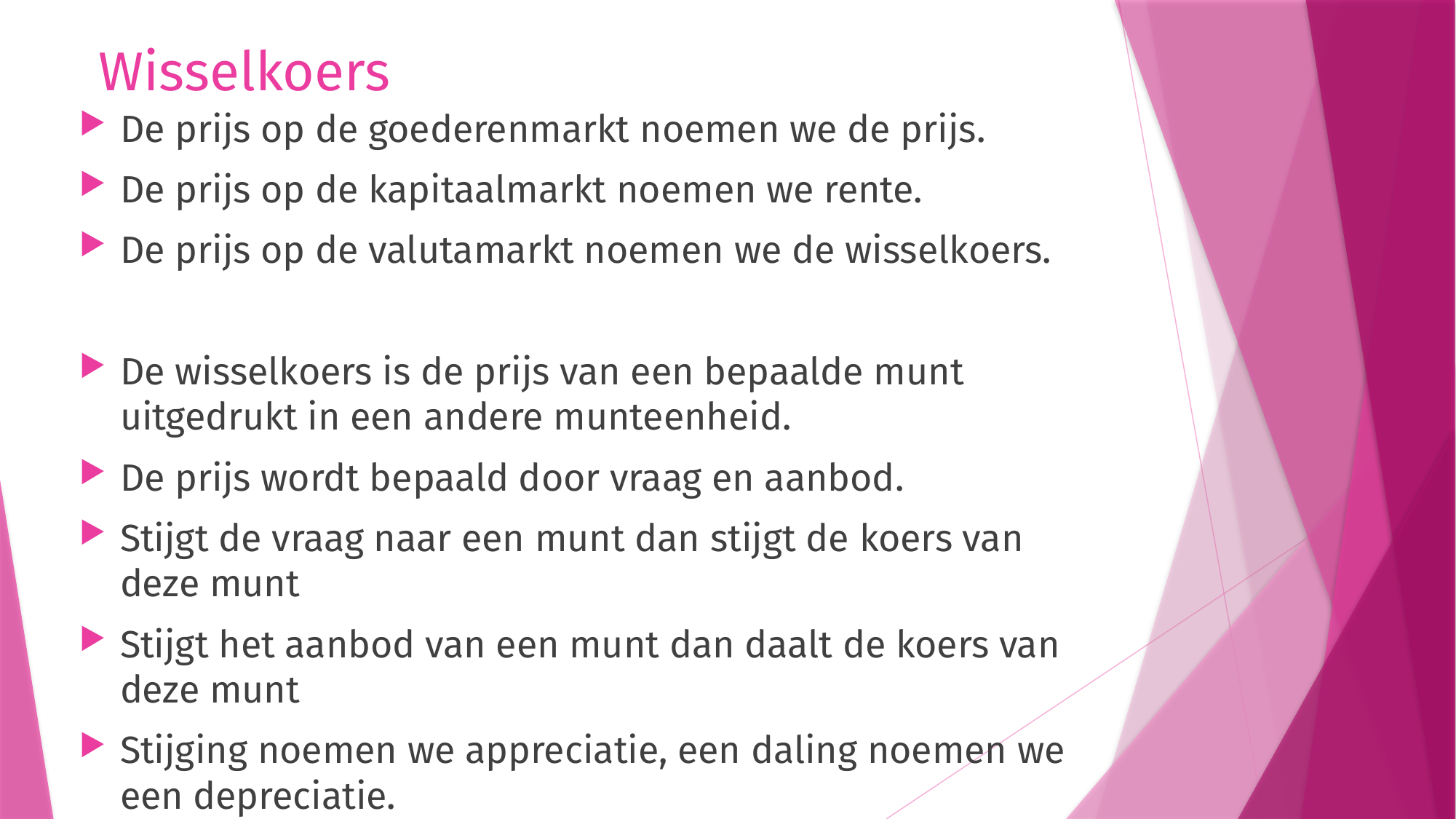

# Wisselkoers
De prijs op de goederenmarkt noemen we de prijs.
De prijs op de kapitaalmarkt noemen we rente.
De prijs op de valutamarkt noemen we de wisselkoers.

De wisselkoers is de prijs van een bepaalde munt uitgedrukt in een andere munteenheid.
De prijs wordt bepaald door vraag en aanbod.
Stijgt de vraag naar een munt dan stijgt de koers van deze munt
Stijgt het aanbod van een munt dan daalt de koers van deze munt
Stijging noemen we appreciatie, een daling noemen we een depreciatie.